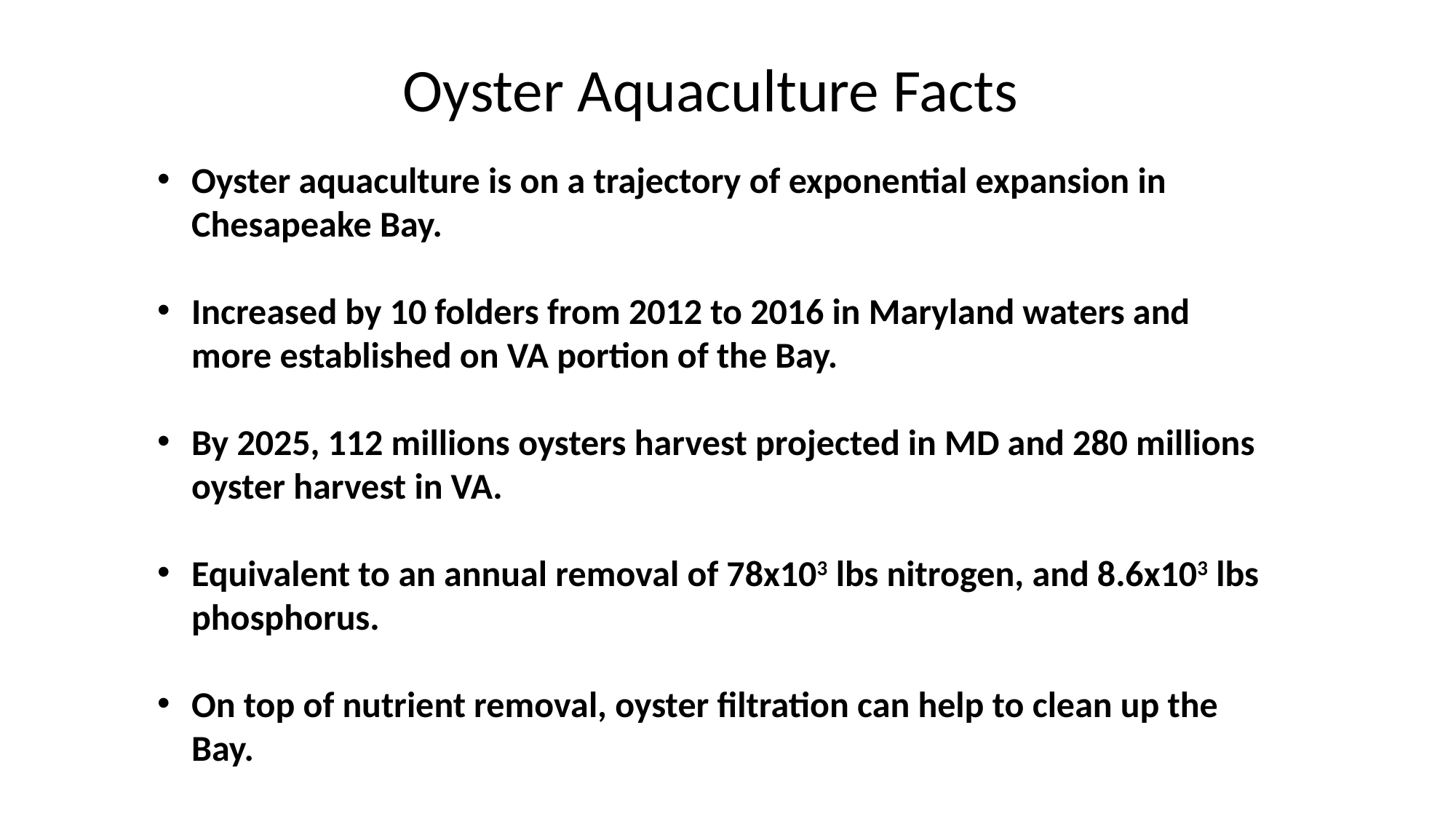

Oyster Aquaculture Facts

Oyster aquaculture is on a trajectory of exponential expansion in Chesapeake Bay.

Increased by 10 folders from 2012 to 2016 in Maryland waters and more established on VA portion of the Bay.

By 2025, 112 millions oysters harvest projected in MD and 280 millions oyster harvest in VA.

Equivalent to an annual removal of 78x103 lbs nitrogen, and 8.6x103 lbs phosphorus.

On top of nutrient removal, oyster filtration can help to clean up the Bay.